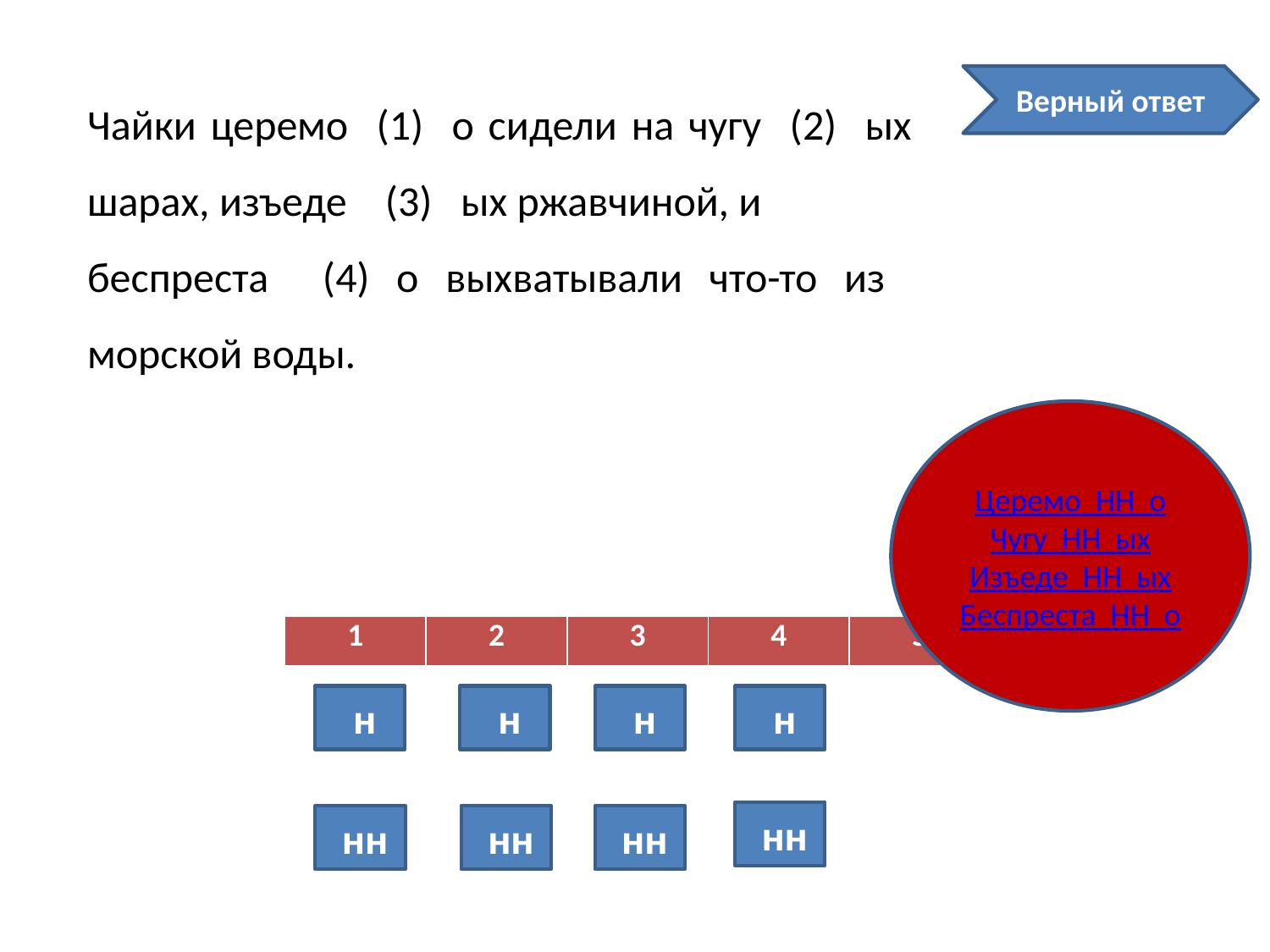

Чайки церемо  (1)  о сидели на чугу  (2)  ых шарах, изъеде    (3)   ых ржавчиной, и
беспреста  (4) о выхватывали что-то из  морской воды.
Верный ответ
Церемо  НН  о
Чугу  НН  ых
Изъеде  НН  ых
Беспреста  НН  о
| 1 | 2 | 3 | 4 | 5 | 6 |
| --- | --- | --- | --- | --- | --- |
 н
 н
 н
 н
 нн
 нн
 нн
 нн